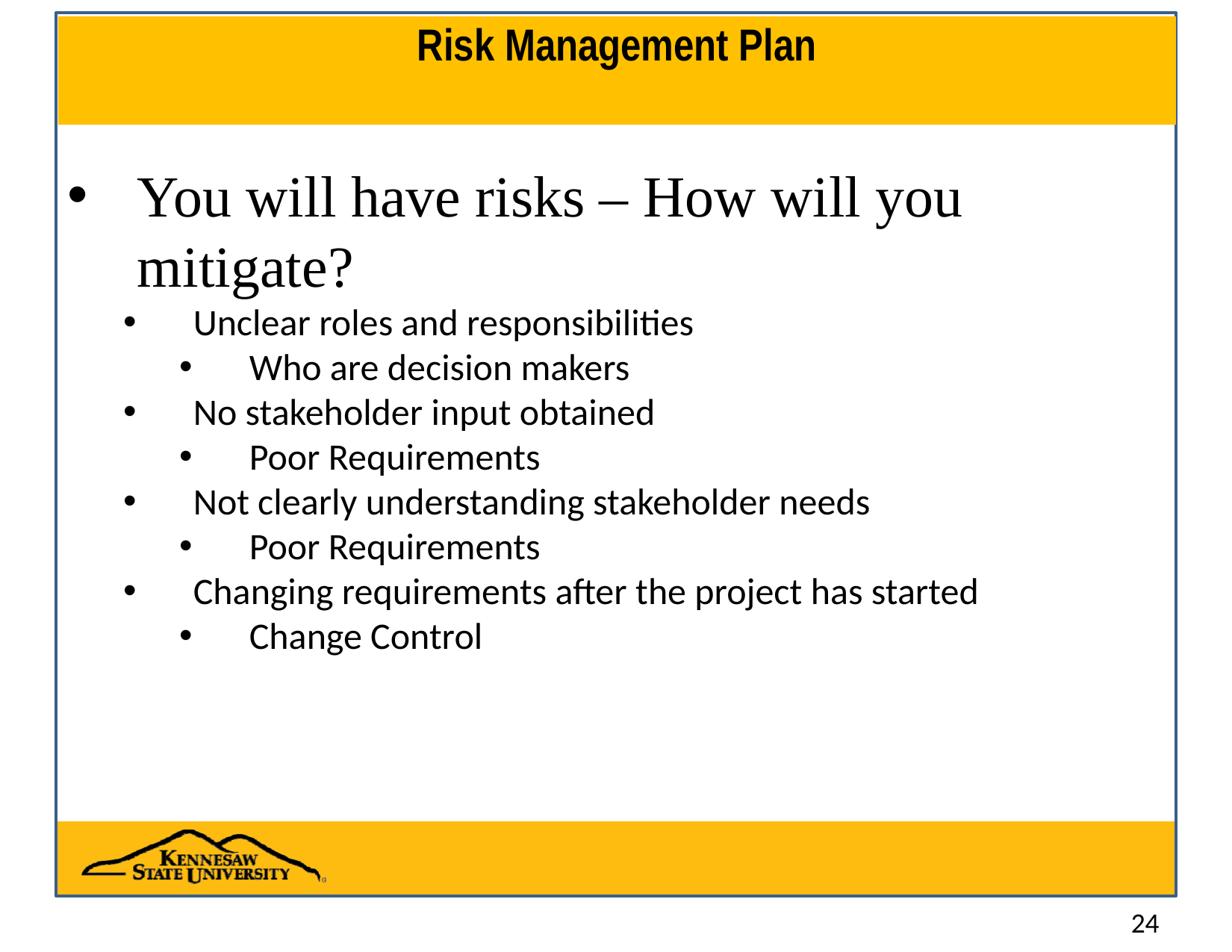

# Risk Management Plan
You will have risks – How will you mitigate?
Unclear roles and responsibilities
Who are decision makers
No stakeholder input obtained
Poor Requirements
Not clearly understanding stakeholder needs
Poor Requirements
Changing requirements after the project has started
Change Control